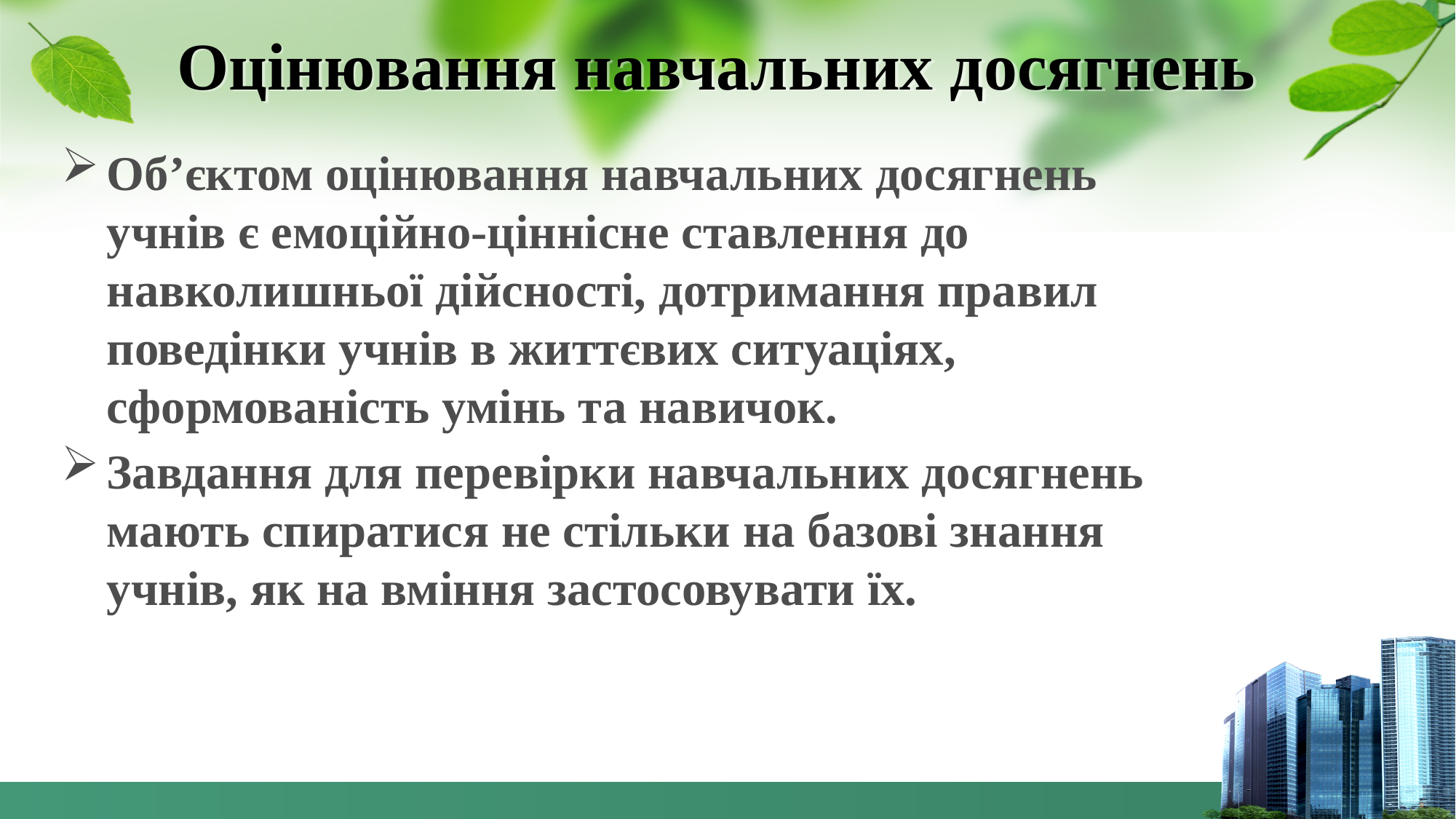

# Оцінювання навчальних досягнень
Об’єктом оцінювання навчальних досягнень учнів є емоційно-ціннісне ставлення до навколишньої дійсності, дотримання правил поведінки учнів в життєвих ситуаціях, сформованість умінь та навичок.
Завдання для перевірки навчальних досягнень мають спиратися не стільки на базові знання учнів, як на вміння застосовувати їх.